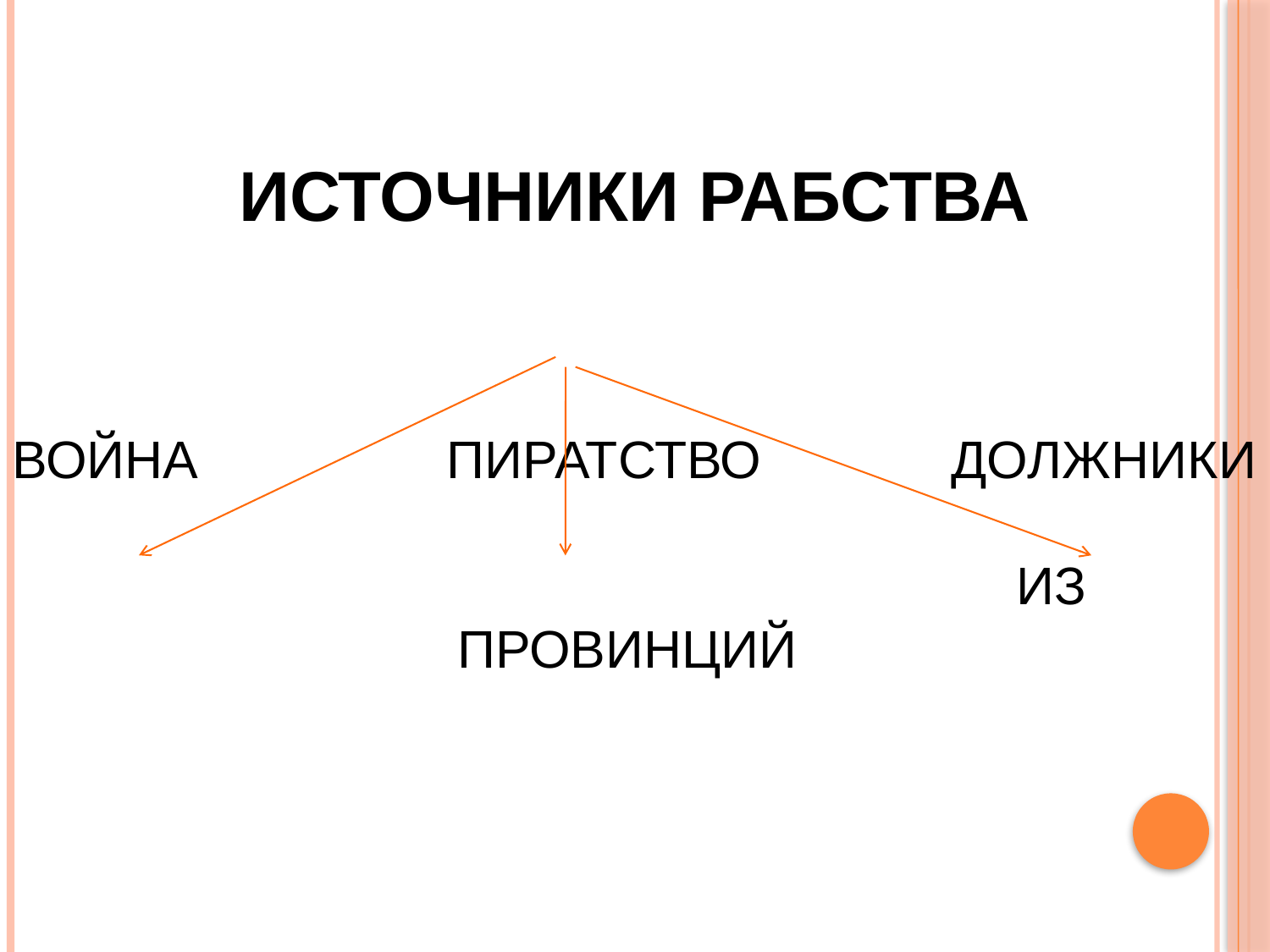

# Источники рабства война                 пиратство             должники из провинций